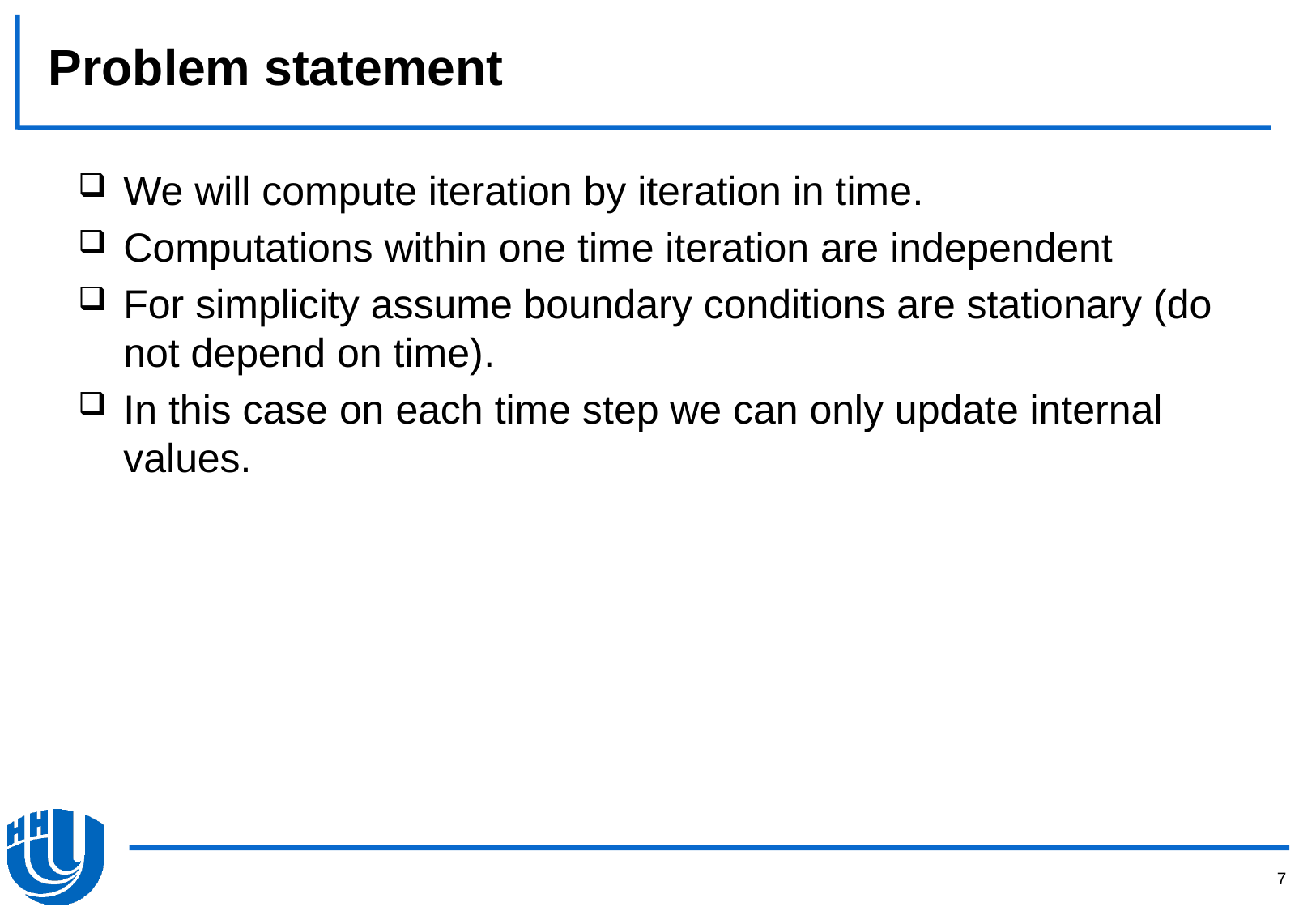

# Problem statement
We will compute iteration by iteration in time.
Computations within one time iteration are independent
For simplicity assume boundary conditions are stationary (do not depend on time).
In this case on each time step we can only update internal values.
7